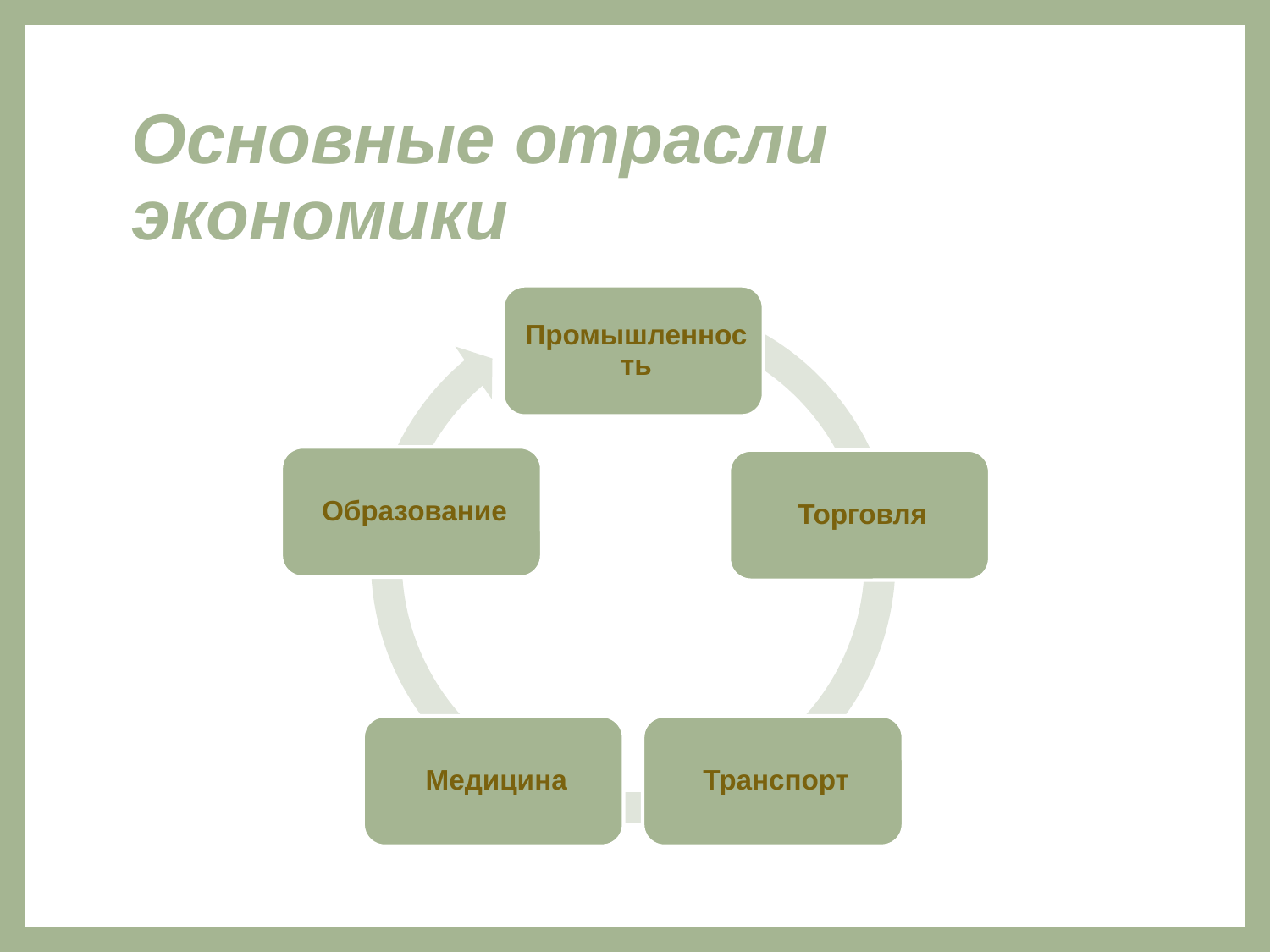

# Основные отрасли экономики
Промышленность
Торговля
Транспорт
Медицина
Образование